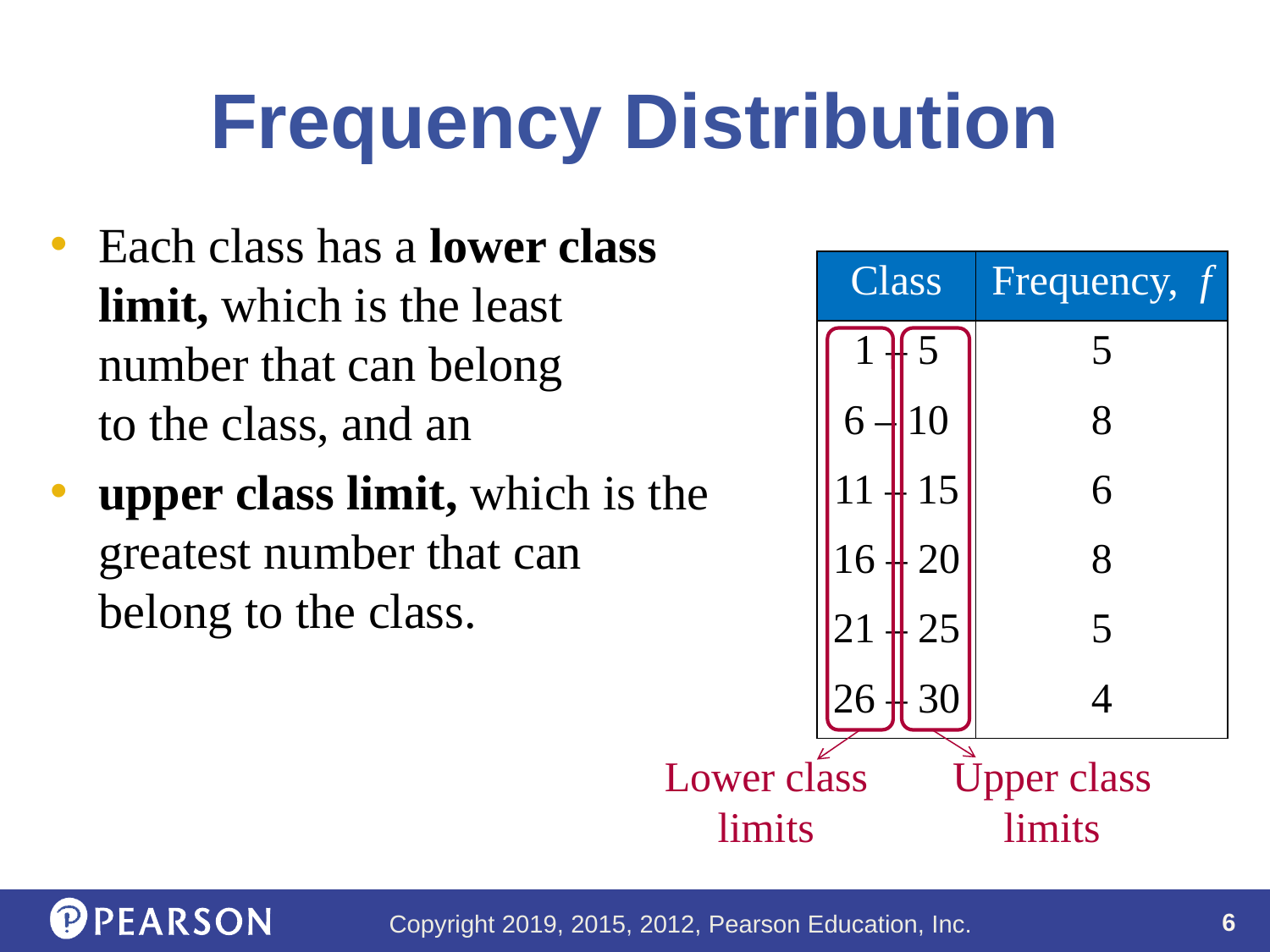

# Frequency Distribution
Each class has a lower class limit, which is the least number that can belong
to the class, and an
upper class limit, which is the greatest number that can belong to the class.
| Class | Frequency, f |
| --- | --- |
| 1 – 5 | 5 |
| 6 – 10 | 8 |
| 11 – 15 | 6 |
| 16 – 20 | 8 |
| 21 – 25 | 5 |
| 26 – 30 | 4 |

Lower class
limits

Upper class
limits